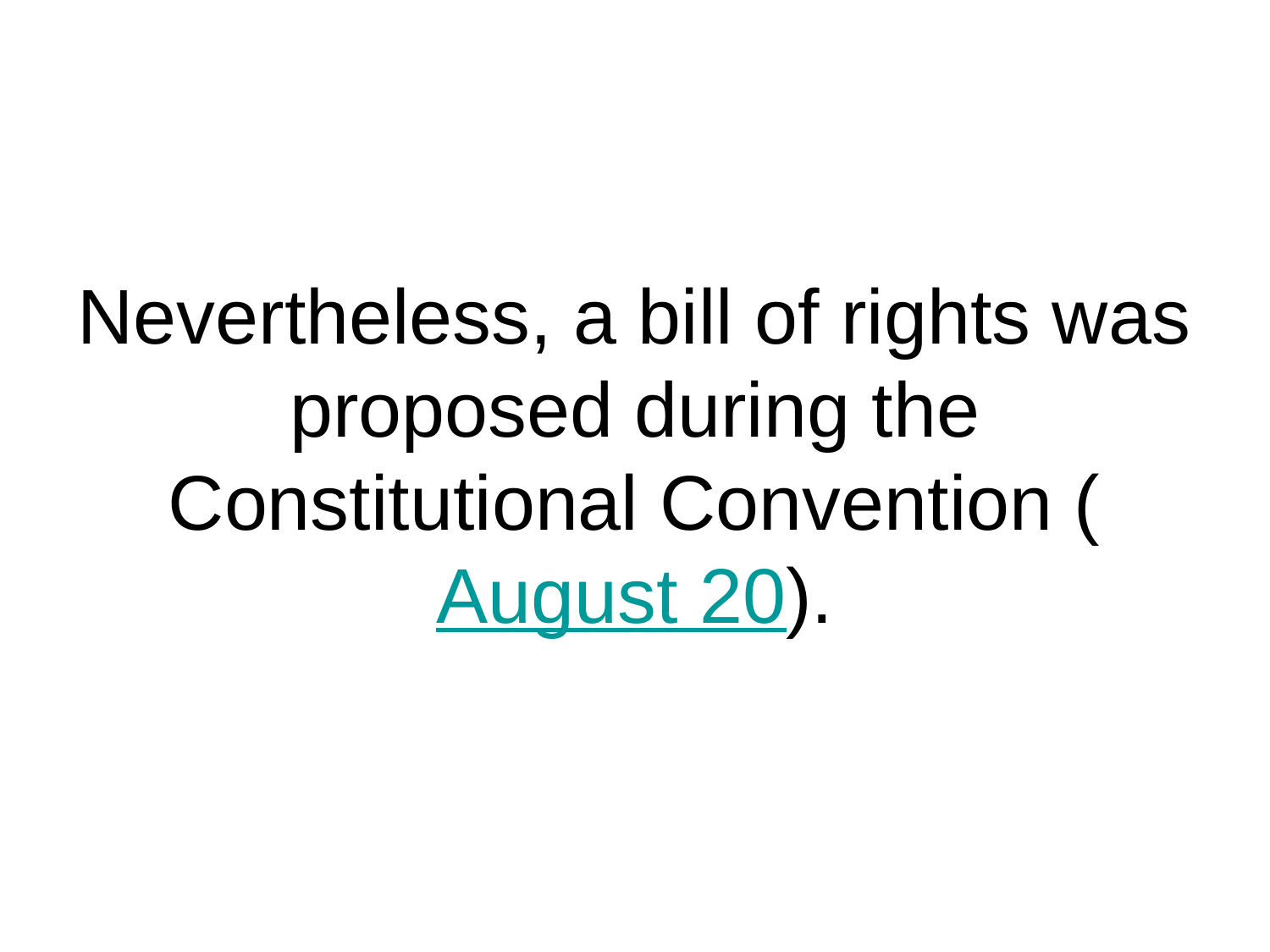

# Nevertheless, a bill of rights was proposed during the Constitutional Convention (August 20).